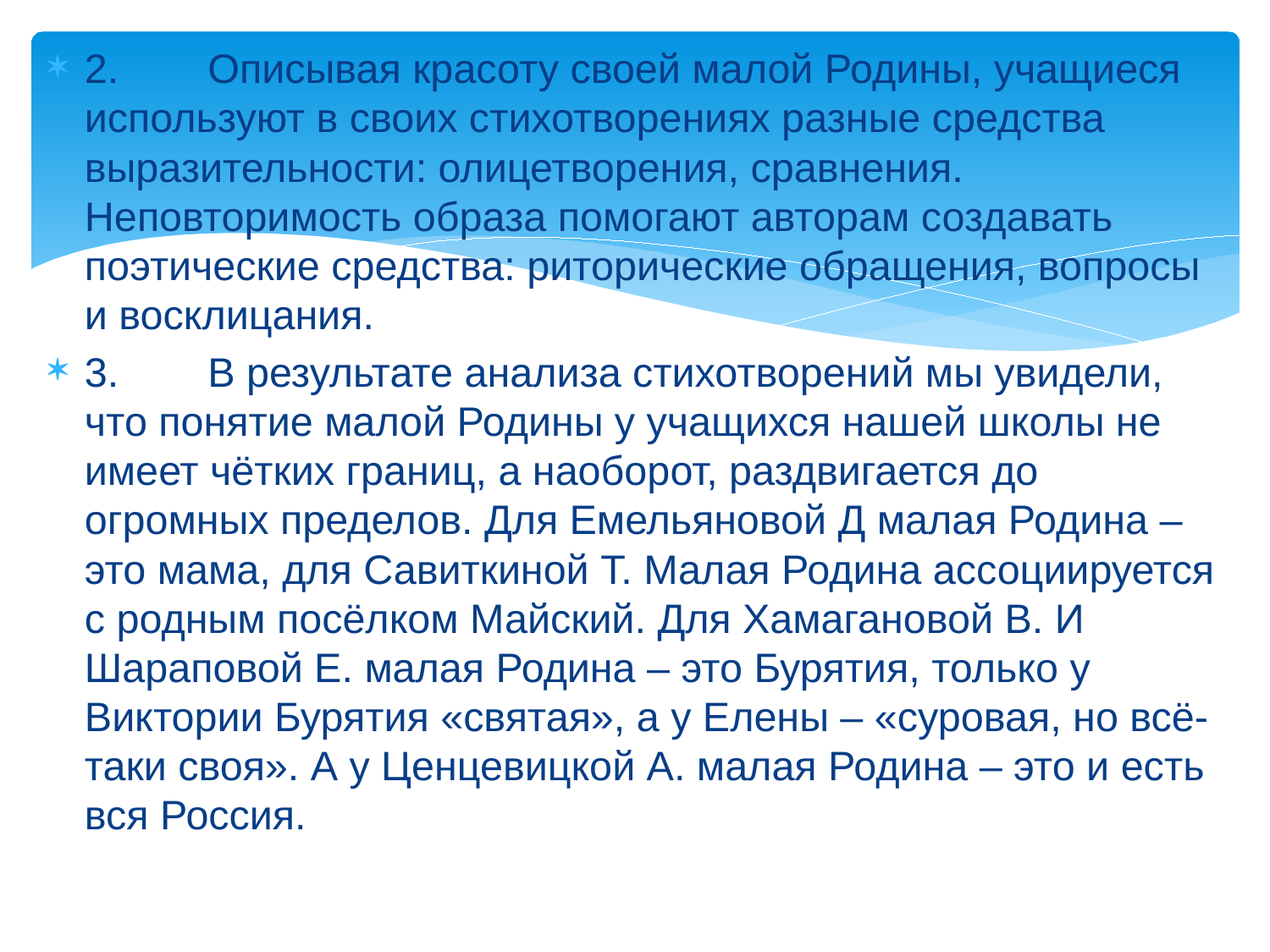

2.	Описывая красоту своей малой Родины, учащиеся используют в своих стихотворениях разные средства выразительности: олицетворения, сравнения. Неповторимость образа помогают авторам создавать поэтические средства: риторические обращения, вопросы и восклицания.
3.	В результате анализа стихотворений мы увидели, что понятие малой Родины у учащихся нашей школы не имеет чётких границ, а наоборот, раздвигается до огромных пределов. Для Емельяновой Д малая Родина – это мама, для Савиткиной Т. Малая Родина ассоциируется с родным посёлком Майский. Для Хамагановой В. И Шараповой Е. малая Родина – это Бурятия, только у Виктории Бурятия «святая», а у Елены – «суровая, но всё-таки своя». А у Ценцевицкой А. малая Родина – это и есть вся Россия.